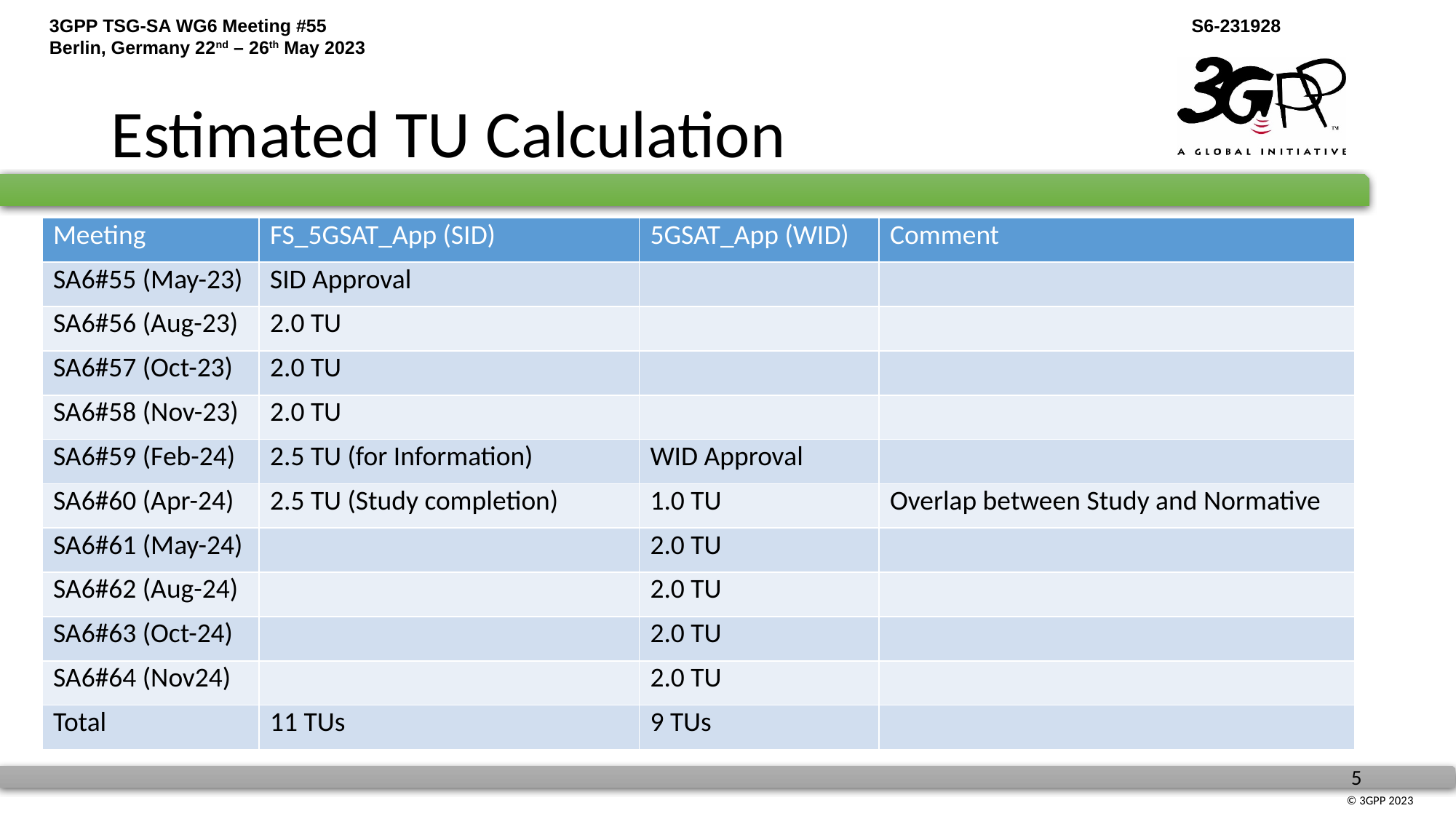

# Estimated TU Calculation
| Meeting | FS\_5GSAT\_App (SID) | 5GSAT\_App (WID) | Comment |
| --- | --- | --- | --- |
| SA6#55 (May-23) | SID Approval |  |  |
| SA6#56 (Aug-23) | 2.0 TU |  |  |
| SA6#57 (Oct-23) | 2.0 TU |  |  |
| SA6#58 (Nov-23) | 2.0 TU |  |  |
| SA6#59 (Feb-24) | 2.5 TU (for Information) | WID Approval |  |
| SA6#60 (Apr-24) | 2.5 TU (Study completion) | 1.0 TU | Overlap between Study and Normative |
| SA6#61 (May-24) |  | 2.0 TU |  |
| SA6#62 (Aug-24) |  | 2.0 TU |  |
| SA6#63 (Oct-24) |  | 2.0 TU |  |
| SA6#64 (Nov24) |  | 2.0 TU |  |
| Total | 11 TUs | 9 TUs |  |